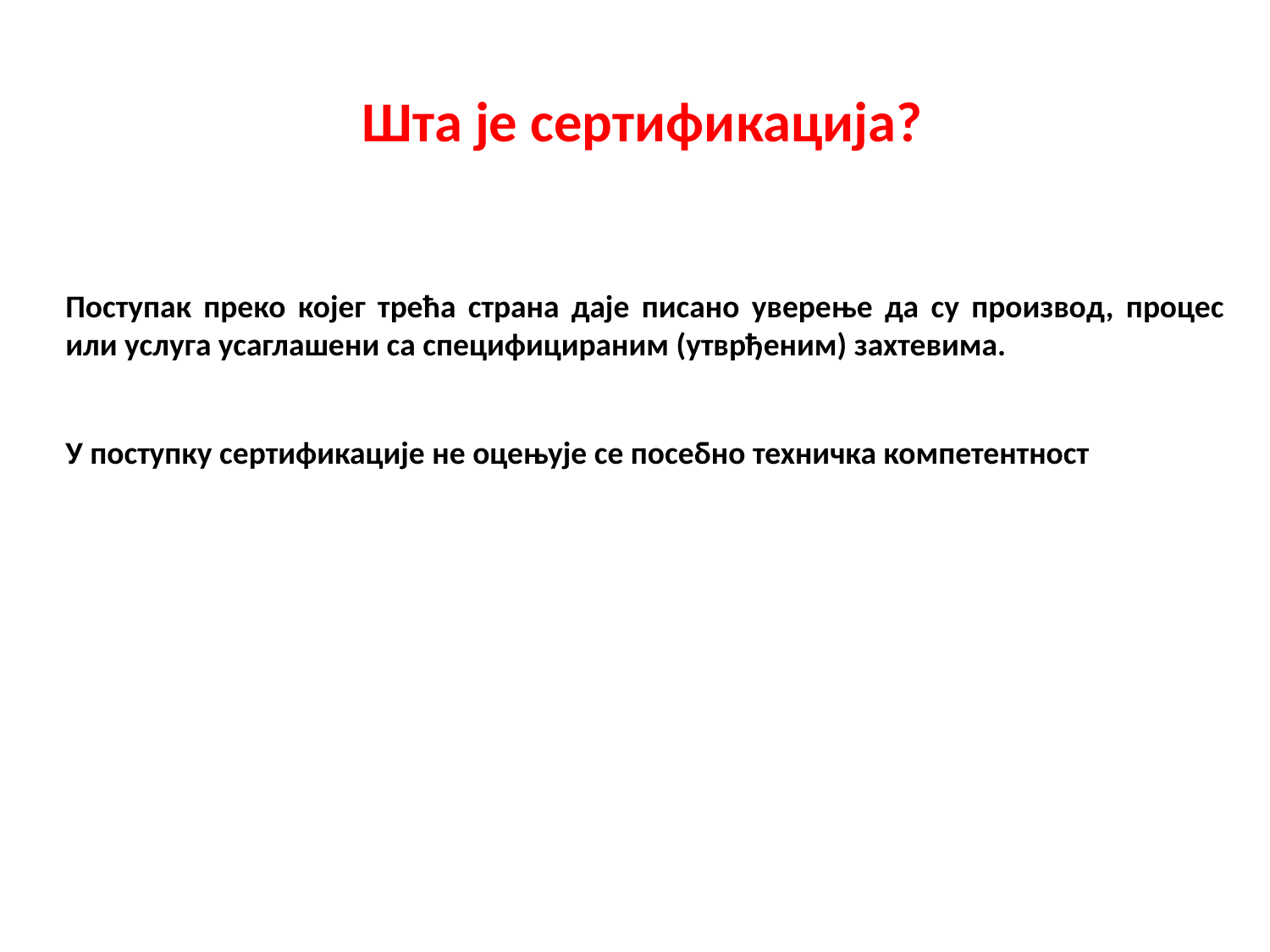

Шта је сертификација?

Поступак преко којег трећа страна даје писано уверење да су производ, процес или услуга усаглашени са специфицираним (утврђеним) захтевима.

У поступку сертификације не оцењује се посебно техничка компетентност